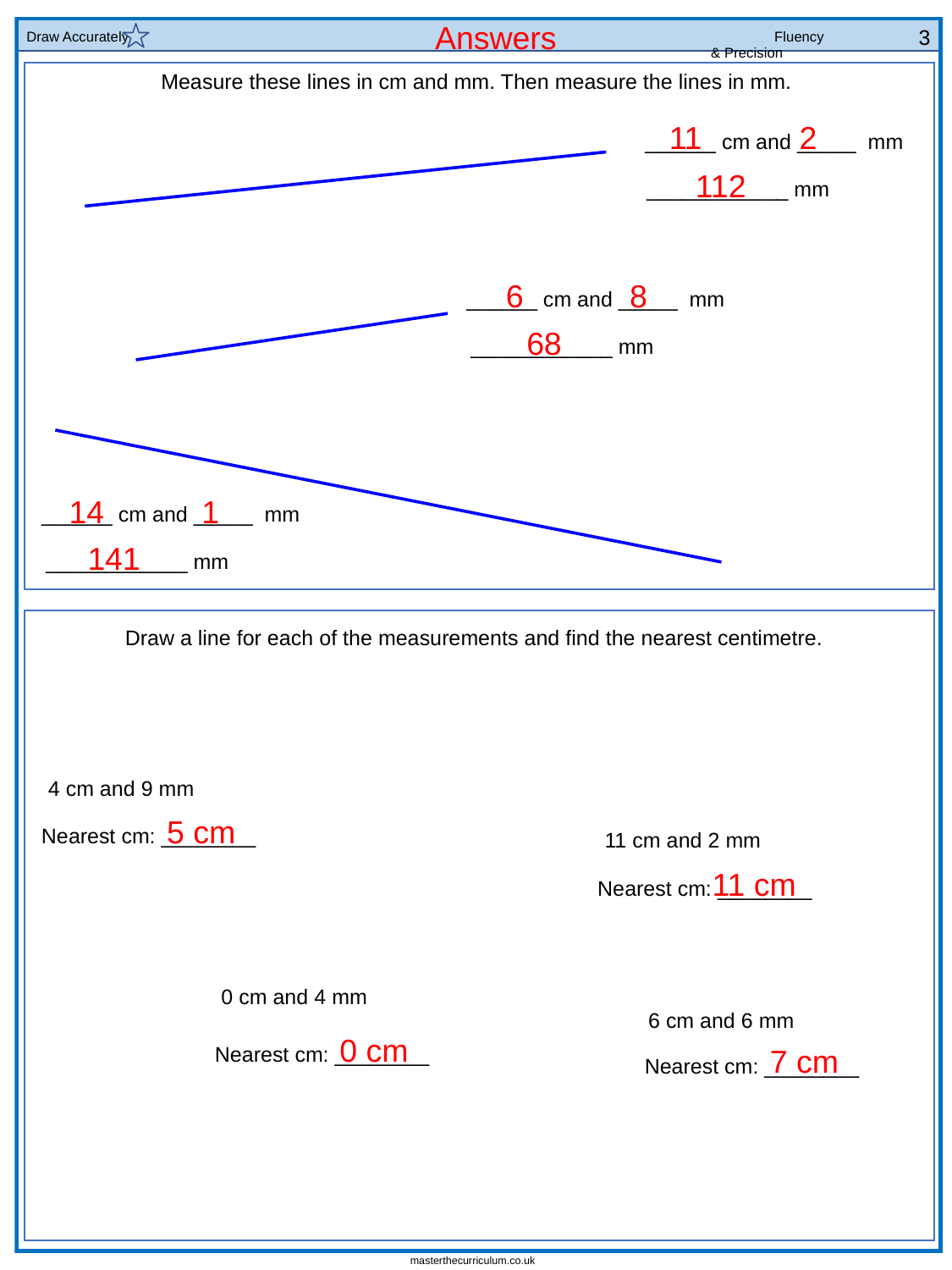

Answers
3
Draw Accurately

Measure these lines in cm and mm. Then measure the lines in mm.

11           2
______ cm and _____  mm
112
____________ mm
6            8
______ cm and _____  mm
68
____________ mm
14           1
______ cm and _____  mm
141
____________ mm

Draw a line for each of the measurements and find the nearest centimetre.
4 cm and 9 mm
5 cm
Nearest cm: ________
11 cm and 2 mm
11 cm
Nearest cm: ________
0 cm and 4 mm
6 cm and 6 mm
0 cm
Nearest cm: ________
7 cm
Nearest cm: ________